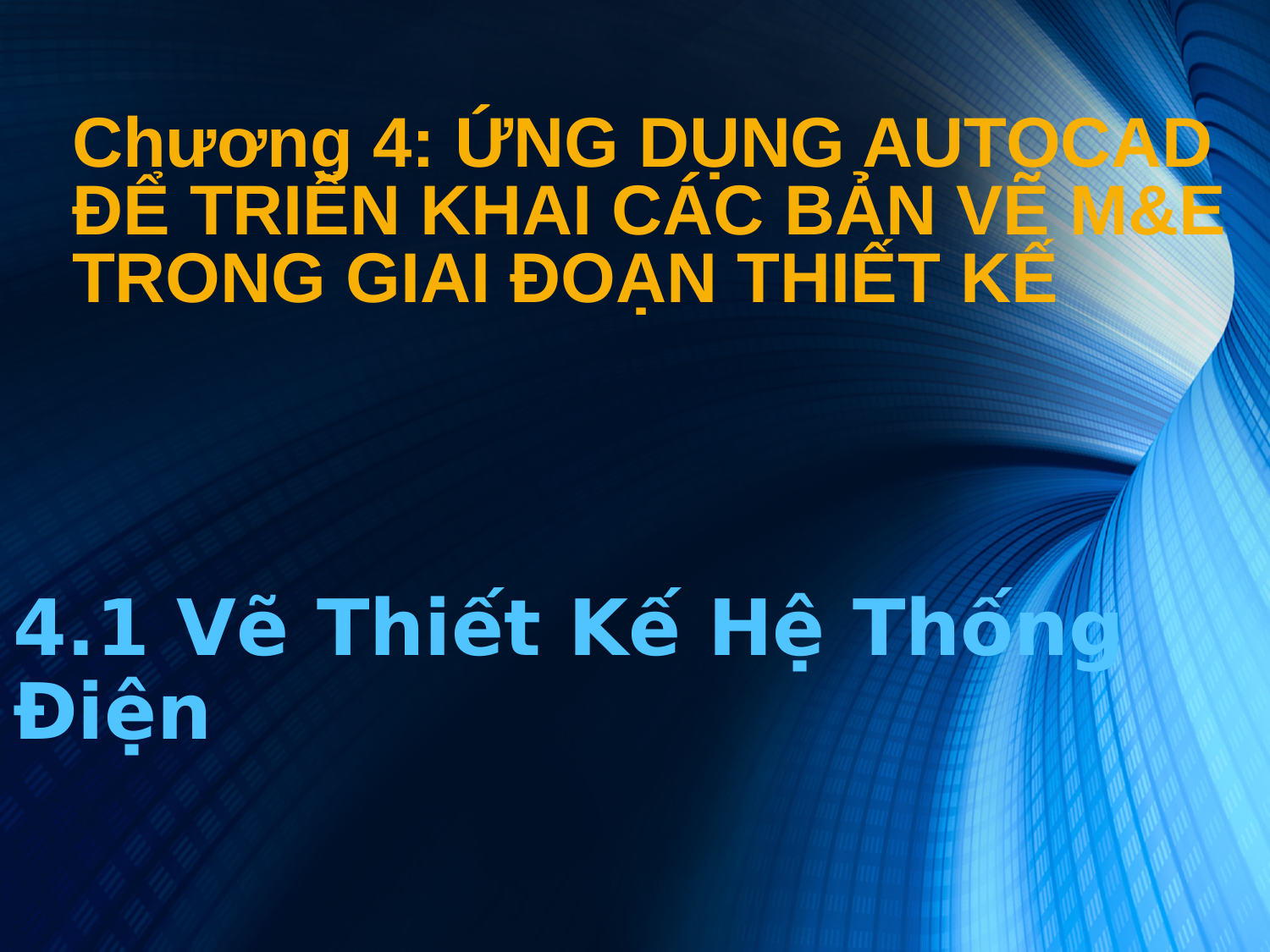

# Chương 4: ỨNG DỤNG AUTOCAD ĐỂ TRIỂN KHAI CÁC BẢN VẼ M&E TRONG GIAI ĐOẠN THIẾT KẾ
4.1 Vẽ Thiết Kế Hệ Thống Điện